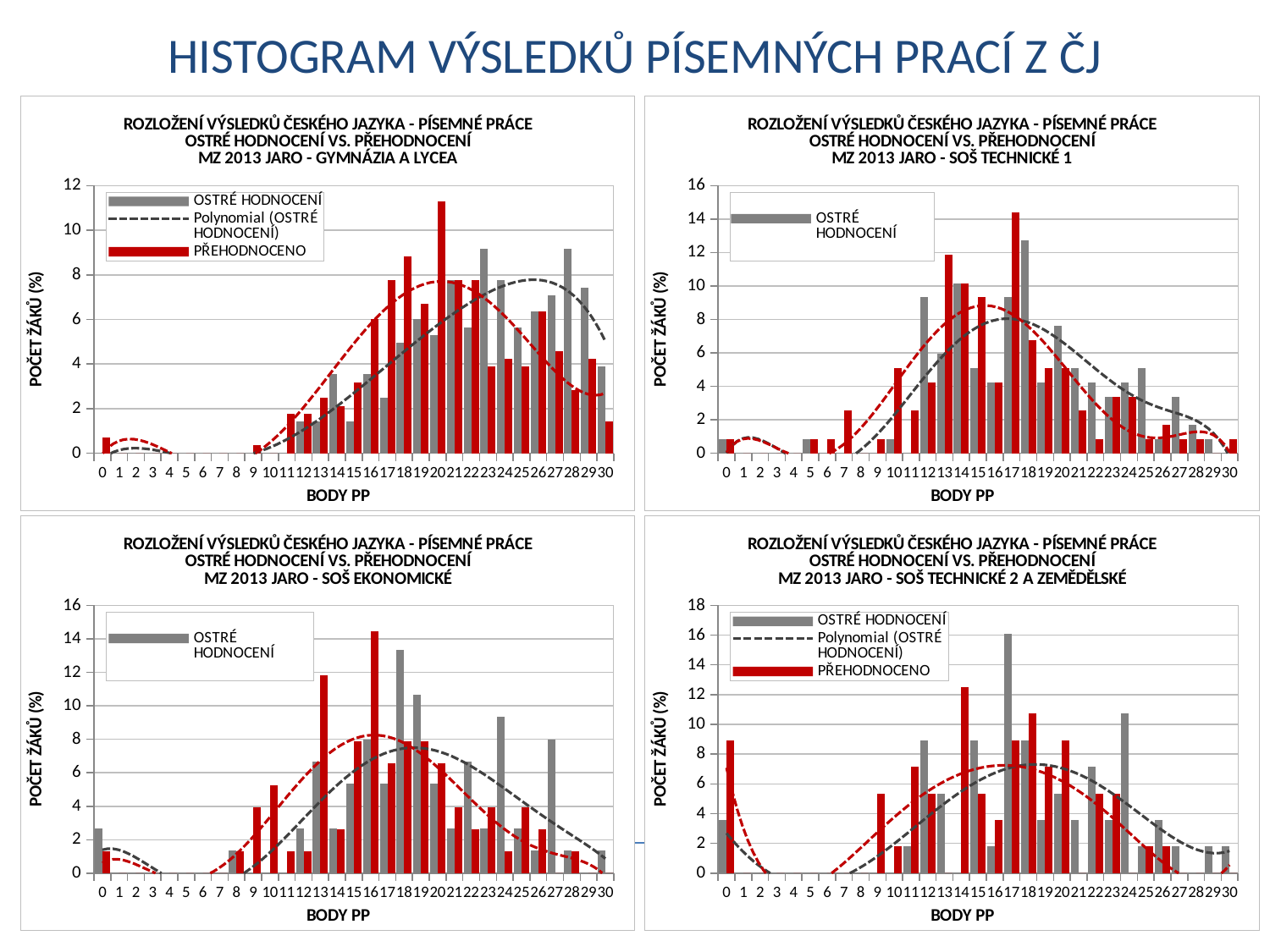

HISTOGRAM VÝSLEDKŮ PÍSEMNÝCH PRACÍ Z ČJ

### Chart: ROZLOŽENÍ VÝSLEDKŮ ČESKÉHO JAZYKA - PÍSEMNÉ PRÁCE
OSTRÉ HODNOCENÍ VS. PŘEHODNOCENÍ
MZ 2013 JARO - GYMNÁZIA A LYCEA

| Category | OSTRÉ HODNOCENÍ | PŘEHODNOCENO |
|---|---|---|
| 0 | 0.0 | 0.7067137809187279 |
| 1 | 0.0 | 0.0 |
| 2 | 0.0 | 0.0 |
| 3 | 0.0 | 0.0 |
| 4 | 0.0 | 0.0 |
| 5 | 0.0 | 0.0 |
| 6 | 0.0 | 0.0 |
| 7 | 0.0 | 0.0 |
| 8 | 0.0 | 0.0 |
| 9 | 0.0 | 0.35335689045936397 |
| 10 | 0.0 | 0.0 |
| 11 | 0.0 | 1.76678445229682 |
| 12 | 1.4134275618374559 | 1.76678445229682 |
| 13 | 1.4134275618374559 | 2.4734982332155475 |
| 14 | 3.53356890459364 | 2.1201413427561837 |
| 15 | 1.4134275618374559 | 3.180212014134275 |
| 16 | 3.53356890459364 | 6.007067137809187 |
| 17 | 2.4734982332155475 | 7.773851590106007 |
| 18 | 4.946996466431095 | 8.8339222614841 |
| 19 | 6.007067137809187 | 6.713780918727916 |
| 20 | 5.30035335689046 | 11.307420494699647 |
| 21 | 7.773851590106007 | 7.773851590106007 |
| 22 | 5.6537102473498235 | 7.773851590106007 |
| 23 | 9.187279151943462 | 3.8869257950530036 |
| 24 | 7.773851590106007 | 4.240282685512367 |
| 25 | 5.6537102473498235 | 3.8869257950530036 |
| 26 | 6.36042402826855 | 6.36042402826855 |
| 27 | 7.06713780918728 | 4.593639575971731 |
| 28 | 9.187279151943462 | 2.8268551236749118 |
| 29 | 7.420494699646643 | 4.240282685512367 |
| 30 | 3.8869257950530036 | 1.4134275618374559 |

### Chart: ROZLOŽENÍ VÝSLEDKŮ ČESKÉHO JAZYKA - PÍSEMNÉ PRÁCE
OSTRÉ HODNOCENÍ VS. PŘEHODNOCENÍ
MZ 2013 JARO - SOŠ TECHNICKÉ 1

| Category | OSTRÉ HODNOCENÍ | PŘEHODNOCENO |
|---|---|---|
| 0 | 0.847457627118644 | 0.847457627118644 |
| 1 | 0.0 | 0.0 |
| 2 | 0.0 | 0.0 |
| 3 | 0.0 | 0.0 |
| 4 | 0.0 | 0.0 |
| 5 | 0.847457627118644 | 0.847457627118644 |
| 6 | 0.0 | 0.847457627118644 |
| 7 | 0.0 | 2.5423728813559325 |
| 8 | 0.0 | 0.0 |
| 9 | 0.0 | 0.847457627118644 |
| 10 | 0.847457627118644 | 5.084745762711865 |
| 11 | 0.0 | 2.5423728813559325 |
| 12 | 9.322033898305085 | 4.23728813559322 |
| 13 | 5.932203389830509 | 11.864406779661017 |
| 14 | 10.16949152542373 | 10.16949152542373 |
| 15 | 5.084745762711865 | 9.322033898305085 |
| 16 | 4.23728813559322 | 4.23728813559322 |
| 17 | 9.322033898305085 | 14.40677966101695 |
| 18 | 12.711864406779661 | 6.779661016949152 |
| 19 | 4.23728813559322 | 5.084745762711865 |
| 20 | 7.627118644067797 | 5.084745762711865 |
| 21 | 5.084745762711865 | 2.5423728813559325 |
| 22 | 4.23728813559322 | 0.847457627118644 |
| 23 | 3.389830508474576 | 3.389830508474576 |
| 24 | 4.23728813559322 | 3.389830508474576 |
| 25 | 5.084745762711865 | 0.847457627118644 |
| 26 | 0.847457627118644 | 1.694915254237288 |
| 27 | 3.389830508474576 | 0.847457627118644 |
| 28 | 1.694915254237288 | 0.847457627118644 |
| 29 | 0.847457627118644 | 0.0 |
| 30 | 0.0 | 0.847457627118644 |

### Chart: ROZLOŽENÍ VÝSLEDKŮ ČESKÉHO JAZYKA - PÍSEMNÉ PRÁCE
OSTRÉ HODNOCENÍ VS. PŘEHODNOCENÍ
MZ 2013 JARO - SOŠ EKONOMICKÉ

| Category | OSTRÉ HODNOCENÍ | PŘEHODNOCENO |
|---|---|---|
| 0 | 2.666666666666667 | 1.3157894736842104 |
| 1 | 0.0 | 0.0 |
| 2 | 0.0 | 0.0 |
| 3 | 0.0 | 0.0 |
| 4 | 0.0 | 0.0 |
| 5 | 0.0 | 0.0 |
| 6 | 0.0 | 0.0 |
| 7 | 0.0 | 0.0 |
| 8 | 1.3333333333333335 | 1.3157894736842104 |
| 9 | 0.0 | 3.9473684210526314 |
| 10 | 0.0 | 5.263157894736842 |
| 11 | 0.0 | 1.3157894736842104 |
| 12 | 2.666666666666667 | 1.3157894736842104 |
| 13 | 6.666666666666667 | 11.842105263157894 |
| 14 | 2.666666666666667 | 2.631578947368421 |
| 15 | 5.333333333333334 | 7.894736842105263 |
| 16 | 8.0 | 14.473684210526317 |
| 17 | 5.333333333333334 | 6.578947368421052 |
| 18 | 13.333333333333334 | 7.894736842105263 |
| 19 | 10.666666666666668 | 7.894736842105263 |
| 20 | 5.333333333333334 | 6.578947368421052 |
| 21 | 2.666666666666667 | 3.9473684210526314 |
| 22 | 6.666666666666667 | 2.631578947368421 |
| 23 | 2.666666666666667 | 3.9473684210526314 |
| 24 | 9.333333333333334 | 1.3157894736842104 |
| 25 | 2.666666666666667 | 3.9473684210526314 |
| 26 | 1.3333333333333335 | 2.631578947368421 |
| 27 | 8.0 | 0.0 |
| 28 | 1.3333333333333335 | 1.3157894736842104 |
| 29 | 0.0 | 0.0 |
| 30 | 1.3333333333333335 | 0.0 |

### Chart: ROZLOŽENÍ VÝSLEDKŮ ČESKÉHO JAZYKA - PÍSEMNÉ PRÁCE
OSTRÉ HODNOCENÍ VS. PŘEHODNOCENÍ
MZ 2013 JARO - SOŠ TECHNICKÉ 2 A ZEMĚDĚLSKÉ

| Category | OSTRÉ HODNOCENÍ | PŘEHODNOCENO |
|---|---|---|
| 0 | 3.571428571428571 | 8.928571428571429 |
| 1 | 0.0 | 0.0 |
| 2 | 0.0 | 0.0 |
| 3 | 0.0 | 0.0 |
| 4 | 0.0 | 0.0 |
| 5 | 0.0 | 0.0 |
| 6 | 0.0 | 0.0 |
| 7 | 0.0 | 0.0 |
| 8 | 0.0 | 0.0 |
| 9 | 0.0 | 5.357142857142857 |
| 10 | 0.0 | 1.7857142857142856 |
| 11 | 1.7857142857142856 | 7.142857142857142 |
| 12 | 8.928571428571429 | 5.357142857142857 |
| 13 | 5.357142857142857 | 0.0 |
| 14 | 0.0 | 12.5 |
| 15 | 8.928571428571429 | 5.357142857142857 |
| 16 | 1.7857142857142856 | 3.571428571428571 |
| 17 | 16.071428571428573 | 8.928571428571429 |
| 18 | 8.928571428571429 | 10.714285714285714 |
| 19 | 3.571428571428571 | 7.142857142857142 |
| 20 | 5.357142857142857 | 8.928571428571429 |
| 21 | 3.571428571428571 | 0.0 |
| 22 | 7.142857142857142 | 5.357142857142857 |
| 23 | 3.571428571428571 | 5.357142857142857 |
| 24 | 10.714285714285714 | 0.0 |
| 25 | 1.7857142857142856 | 1.7857142857142856 |
| 26 | 3.571428571428571 | 1.7857142857142856 |
| 27 | 1.7857142857142856 | 0.0 |
| 28 | 0.0 | 0.0 |
| 29 | 1.7857142857142856 | 0.0 |
| 30 | 1.7857142857142856 | 0.0 |
32